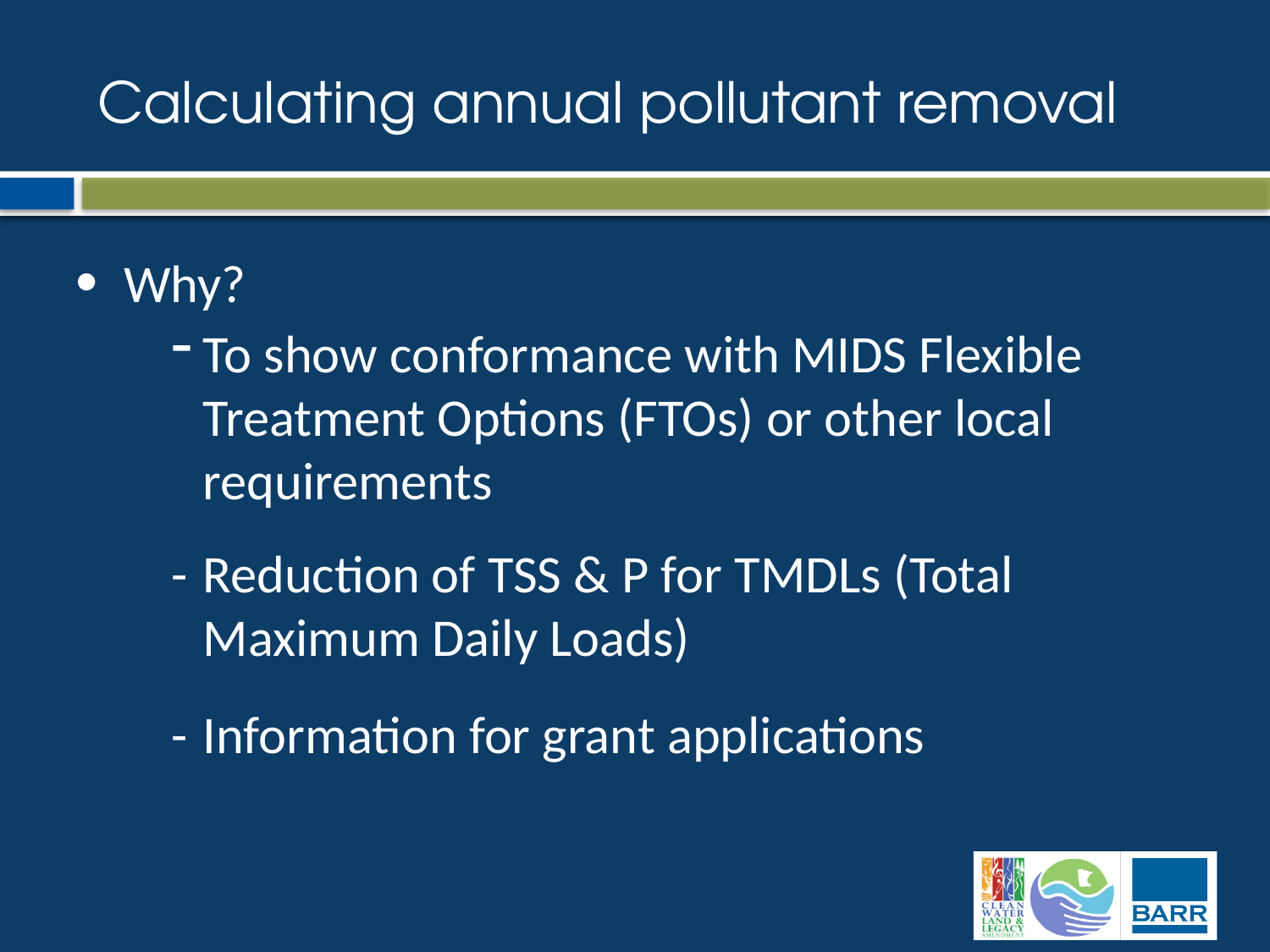

# Calculating annual pollutant removal
Why?
To show conformance with MIDS Flexible Treatment Options (FTOs) or other local requirements
-	Reduction of TSS & P for TMDLs (Total Maximum Daily Loads)
-	Information for grant applications